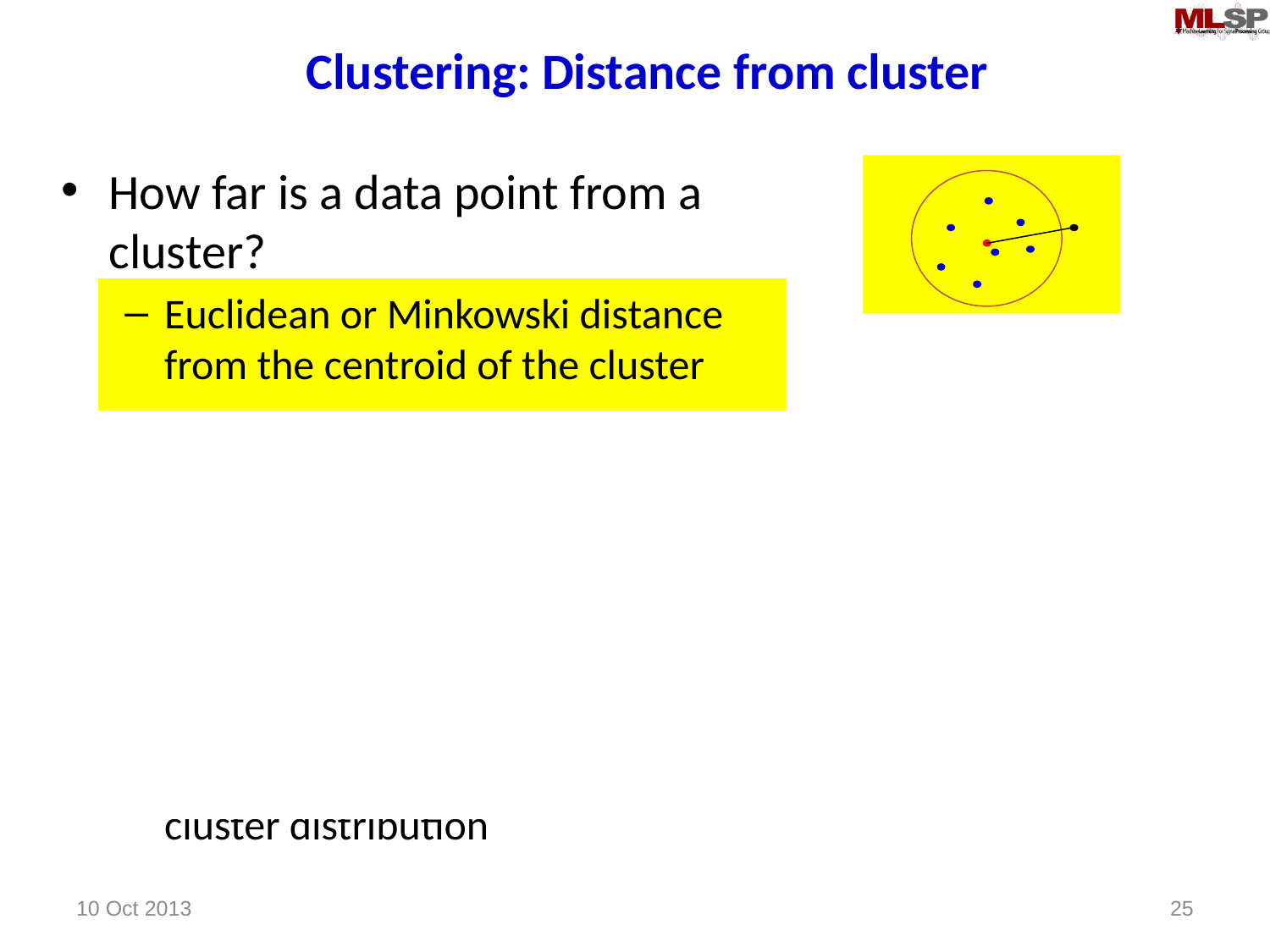

# Clustering: Distance from cluster
How far is a data point from a cluster?
Euclidean or Minkowski distance from the centroid of the cluster

Distance from the closest point in the cluster

Distance from the farthest point in the cluster

Probability of data measured on cluster distribution

10 Oct 2013
25